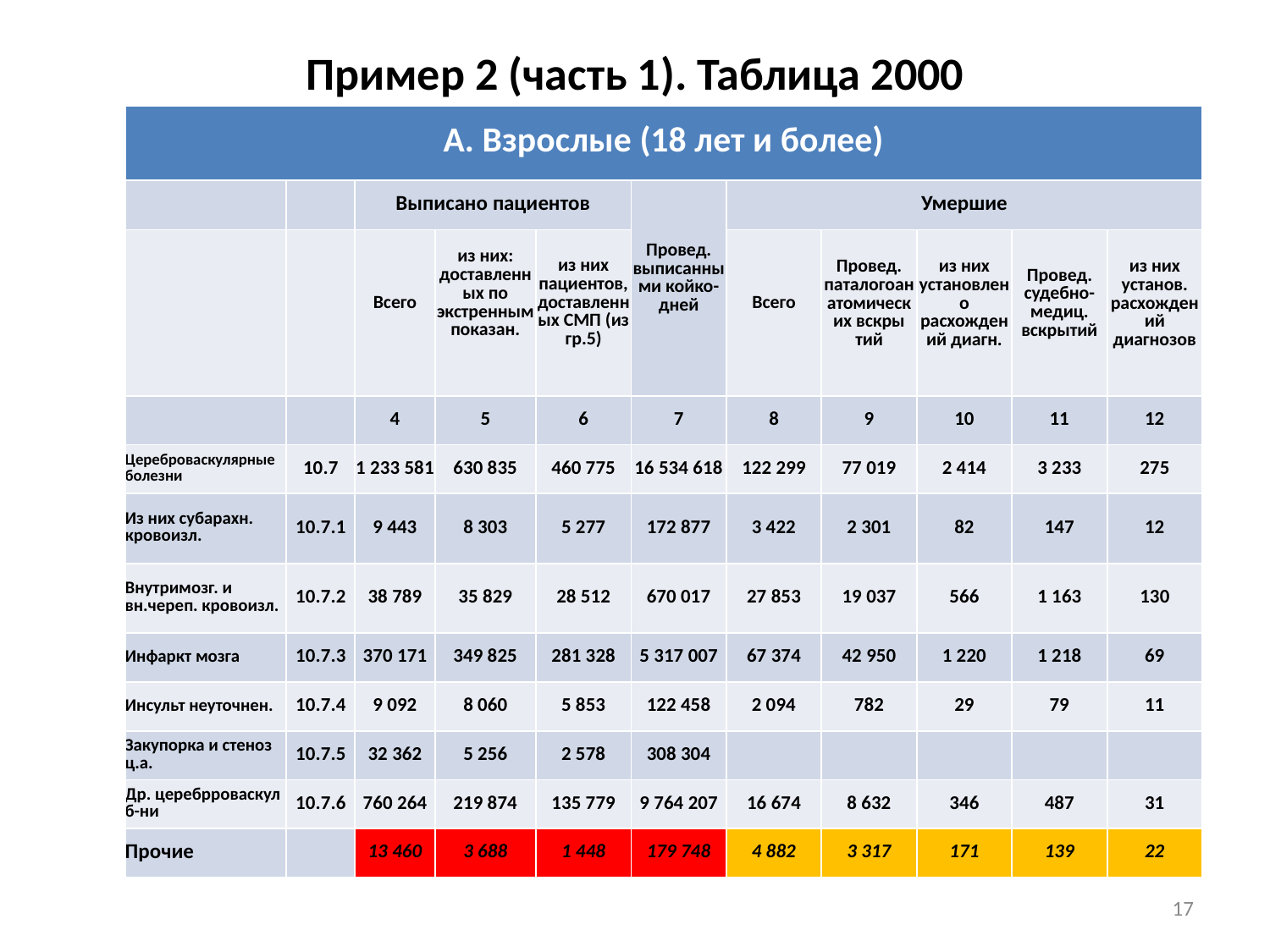

# Пример 2 (часть 1). Таблица 2000
| А. Взрослые (18 лет и более) |  |  |  |  |  |  |  |  |  |  |
| --- | --- | --- | --- | --- | --- | --- | --- | --- | --- | --- |
|  |  | Выписано пациентов |  |  | Провед. выписанными койко-дней | Умершие |  |  |  |  |
|  |  | Всего | из них: доставленных по экстренным показан. | из них пациентов, доставленных СМП (из гр.5) |  | Всего | Провед. паталогоанатомических вскры тий | из них установлено расхождений диагн. | Провед. судебно-медиц. вскрытий | из них установ. расхождений диагнозов |
|  |  | 4 | 5 | 6 | 7 | 8 | 9 | 10 | 11 | 12 |
| Цереброваскулярные болезни | 10.7 | 1 233 581 | 630 835 | 460 775 | 16 534 618 | 122 299 | 77 019 | 2 414 | 3 233 | 275 |
| Из них субарахн. кровоизл. | 10.7.1 | 9 443 | 8 303 | 5 277 | 172 877 | 3 422 | 2 301 | 82 | 147 | 12 |
| Внутримозг. и вн.череп. кровоизл. | 10.7.2 | 38 789 | 35 829 | 28 512 | 670 017 | 27 853 | 19 037 | 566 | 1 163 | 130 |
| Инфаркт мозга | 10.7.3 | 370 171 | 349 825 | 281 328 | 5 317 007 | 67 374 | 42 950 | 1 220 | 1 218 | 69 |
| Инсульт неуточнен. | 10.7.4 | 9 092 | 8 060 | 5 853 | 122 458 | 2 094 | 782 | 29 | 79 | 11 |
| Закупорка и стеноз ц.а. | 10.7.5 | 32 362 | 5 256 | 2 578 | 308 304 |  |  |  |  |  |
| Др. церебрроваскул б-ни | 10.7.6 | 760 264 | 219 874 | 135 779 | 9 764 207 | 16 674 | 8 632 | 346 | 487 | 31 |
| Прочие |  | 13 460 | 3 688 | 1 448 | 179 748 | 4 882 | 3 317 | 171 | 139 | 22 |
17